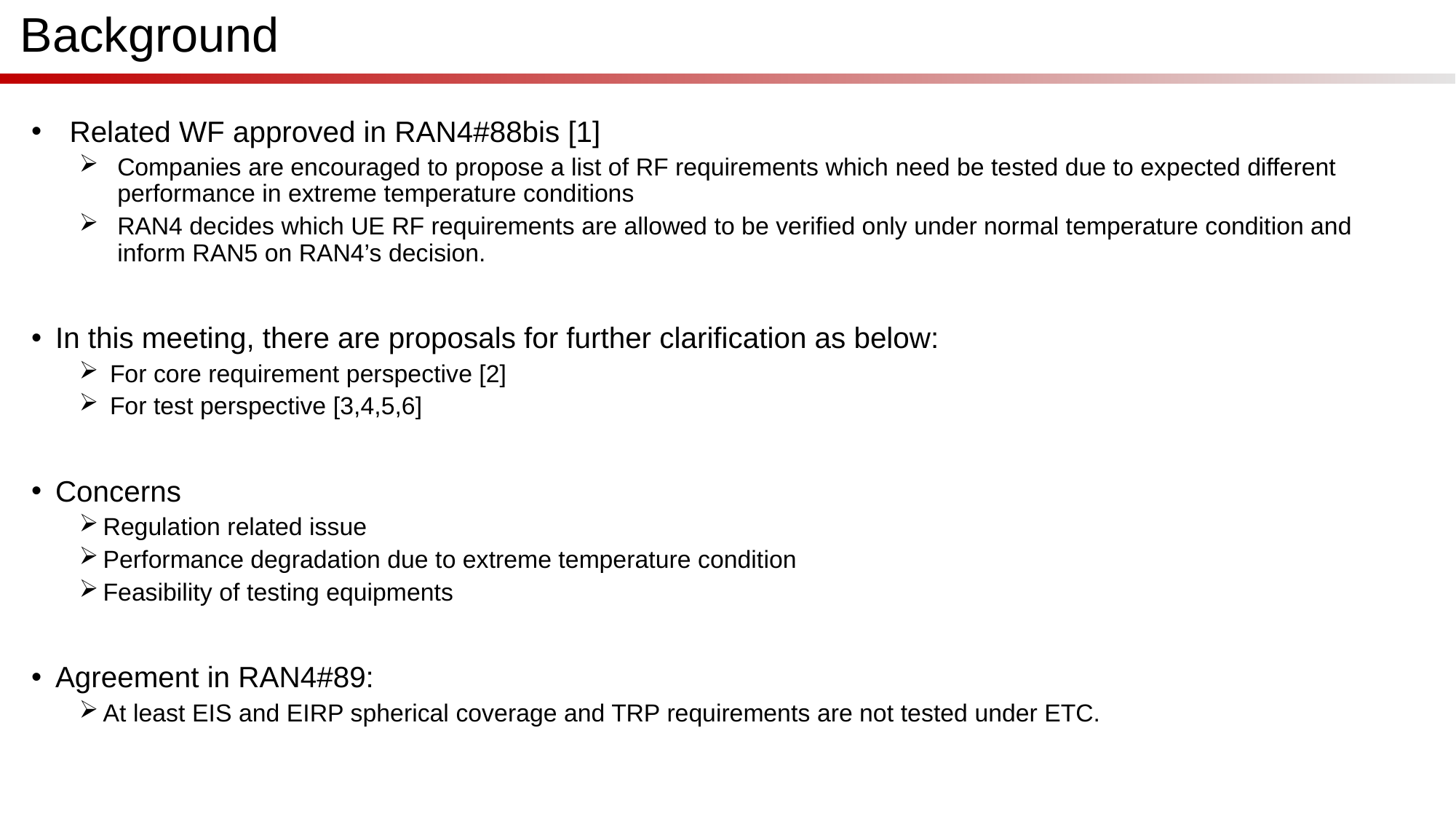

# Background
Related WF approved in RAN4#88bis [1]
Companies are encouraged to propose a list of RF requirements which need be tested due to expected different performance in extreme temperature conditions
RAN4 decides which UE RF requirements are allowed to be verified only under normal temperature condition and inform RAN5 on RAN4’s decision.

In this meeting, there are proposals for further clarification as below:
 For core requirement perspective [2]
 For test perspective [3,4,5,6]

Concerns
Regulation related issue
Performance degradation due to extreme temperature condition
Feasibility of testing equipments

Agreement in RAN4#89:
At least EIS and EIRP spherical coverage and TRP requirements are not tested under ETC.